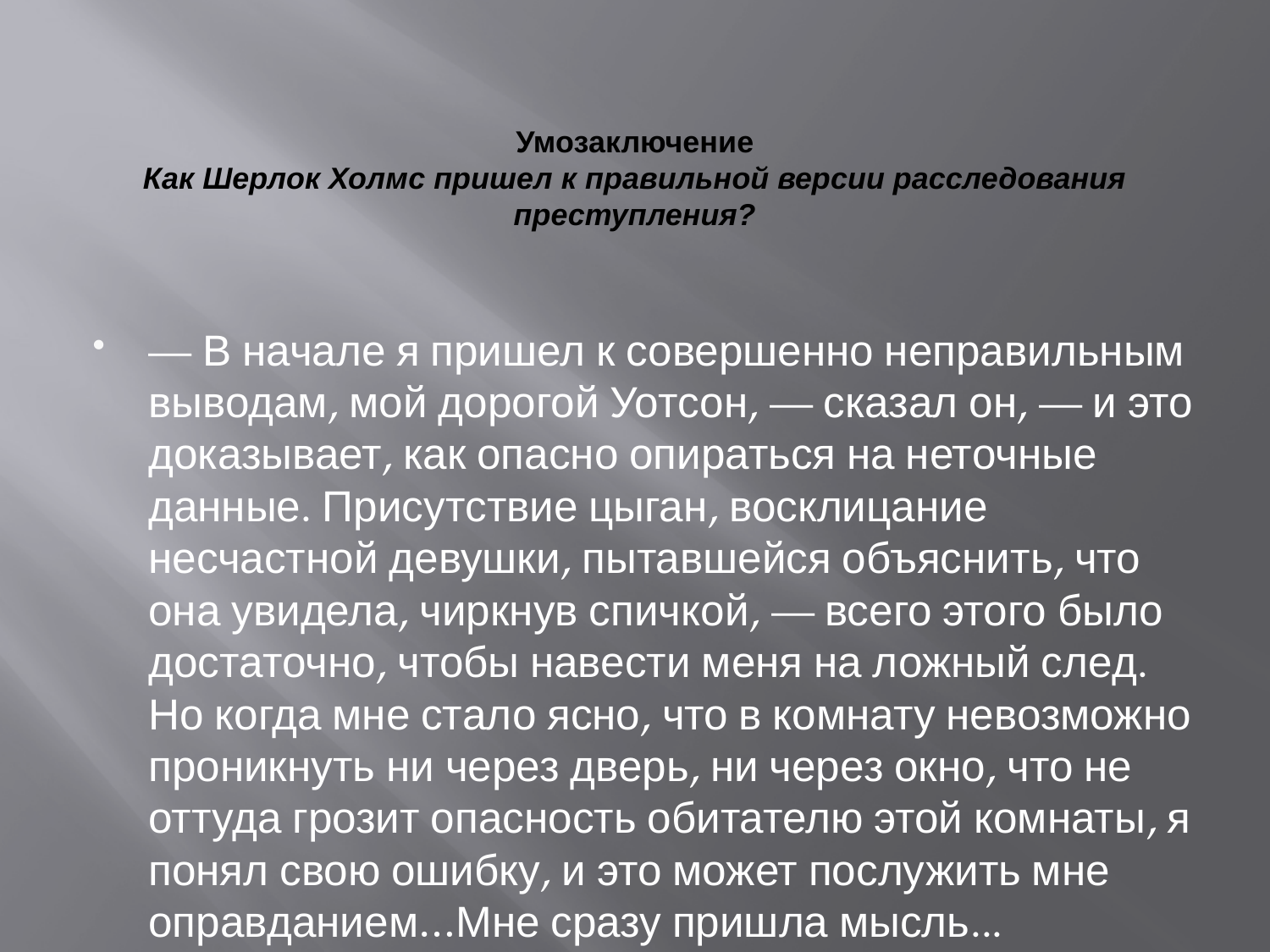

# Умозаключение Как Шерлок Холмс пришел к правильной версии расследования преступления?
— В начале я пришел к совершенно неправильным выводам, мой дорогой Уотсон, — сказал он, — и это доказывает, как опасно опираться на неточные данные. Присутствие цыган, восклицание несчастной девушки, пытавшейся объяснить, что она увидела, чиркнув спичкой, — всего этого было достаточно, чтобы навести меня на ложный след. Но когда мне стало ясно, что в комнату невозможно проникнуть ни через дверь, ни через окно, что не оттуда грозит опасность обитателю этой комнаты, я понял свою ошибку, и это может послужить мне оправданием…Мне сразу пришла мысль...